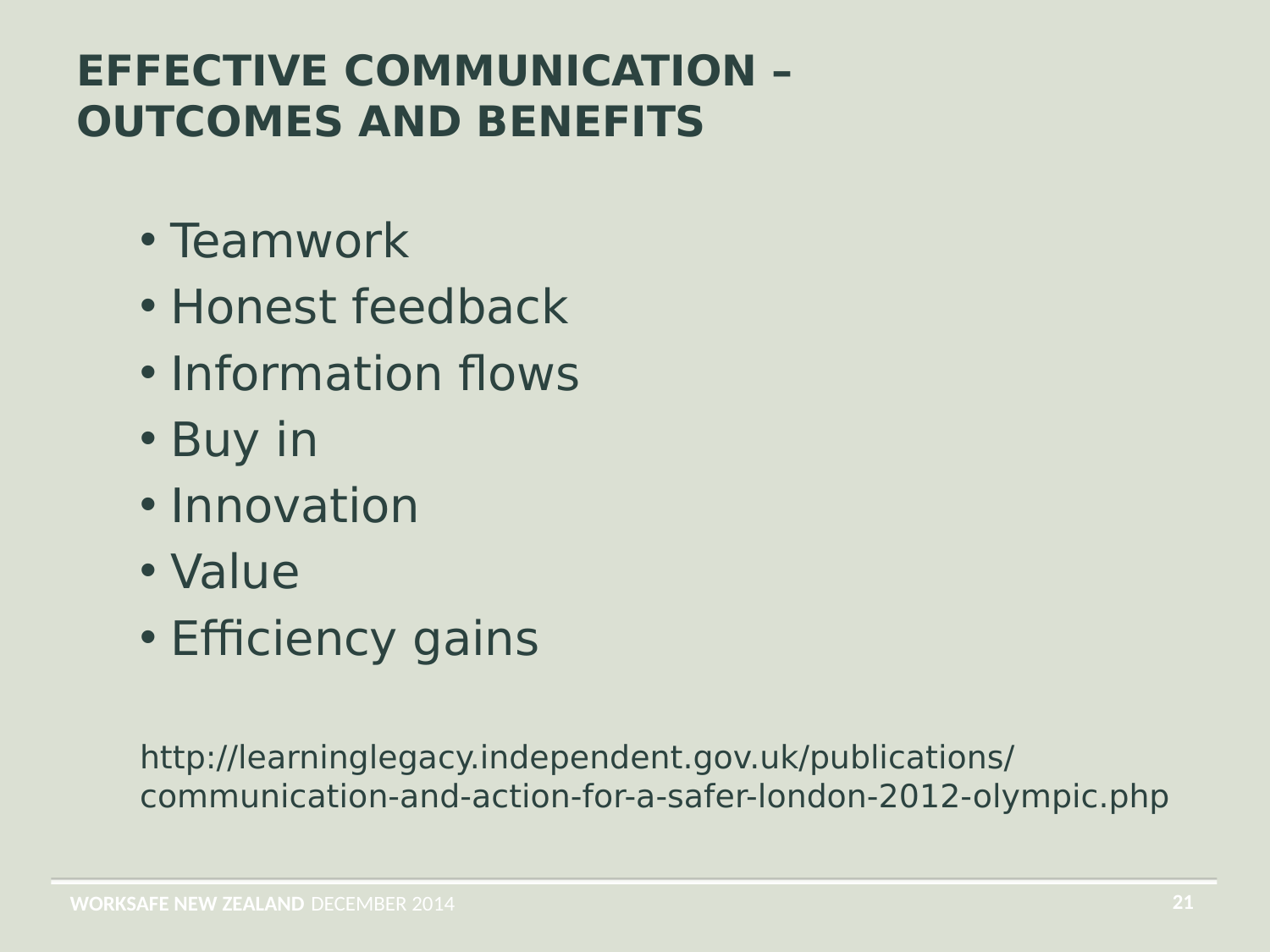

# Effective Communication – outcomes and benefits
 Teamwork
 Honest feedback
 Information flows
 Buy in
 Innovation
 Value
 Efficiency gains

http://learninglegacy.independent.gov.uk/publications/communication-and-action-for-a-safer-london-2012-olympic.php

21
WORKSAFE NEW ZEALAND
DECEMBER 2014